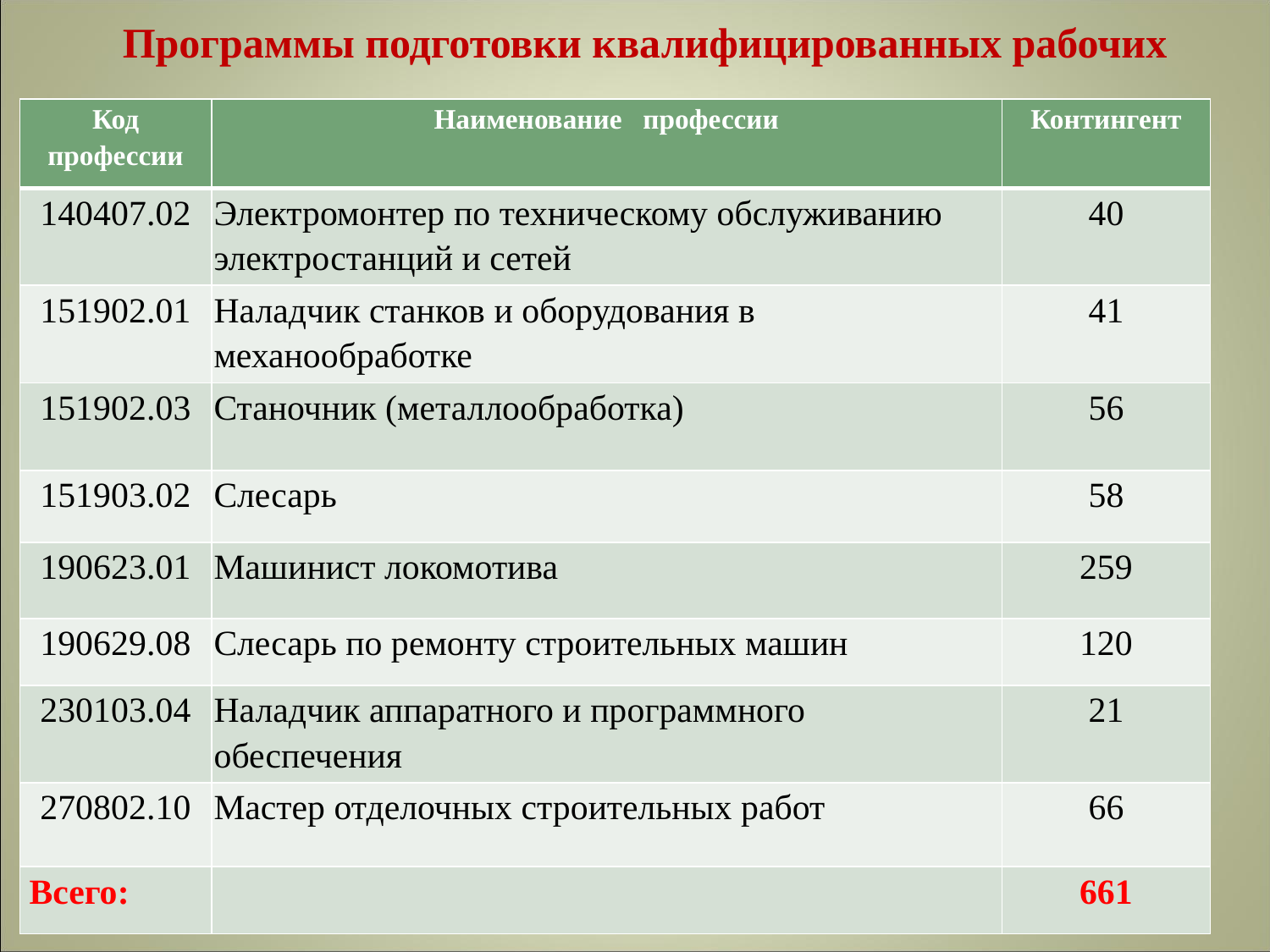

Программы подготовки квалифицированных рабочих
| Код профессии | Наименование профессии | Контингент |
| --- | --- | --- |
| 140407.02 | Электромонтер по техническому обслуживанию электростанций и сетей | 40 |
| 151902.01 | Наладчик станков и оборудования в механообработке | 41 |
| 151902.03 | Станочник (металлообработка) | 56 |
| 151903.02 | Слесарь | 58 |
| 190623.01 | Машинист локомотива | 259 |
| 190629.08 | Слесарь по ремонту строительных машин | 120 |
| 230103.04 | Наладчик аппаратного и программного обеспечения | 21 |
| 270802.10 | Мастер отделочных строительных работ | 66 |
| Всего: |  | 661 |
#